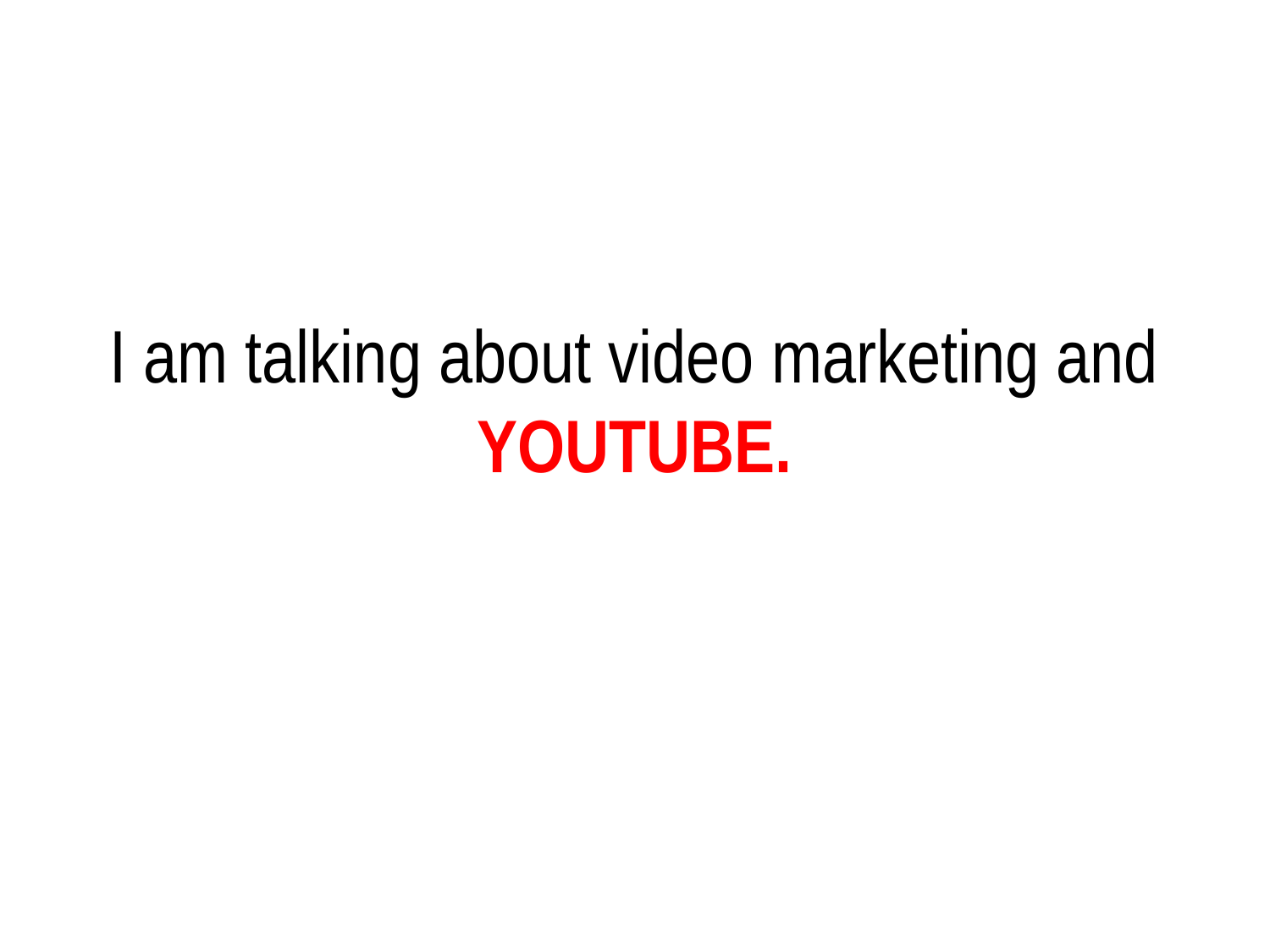

# I am talking about video marketing and YOUTUBE.